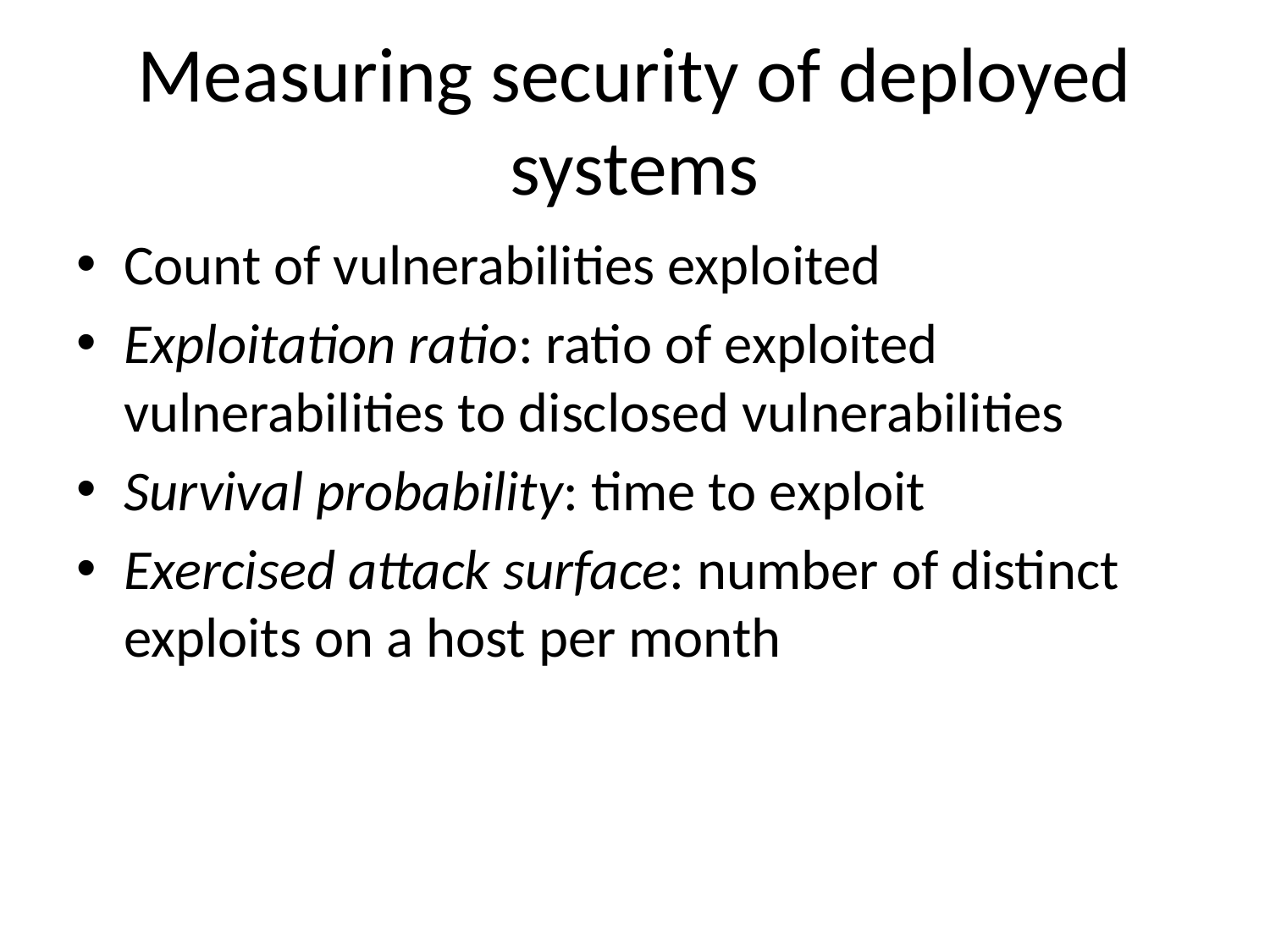

# Measuring security of deployed systems
Count of vulnerabilities exploited
Exploitation ratio: ratio of exploited vulnerabilities to disclosed vulnerabilities
Survival probability: time to exploit
Exercised attack surface: number of distinct exploits on a host per month